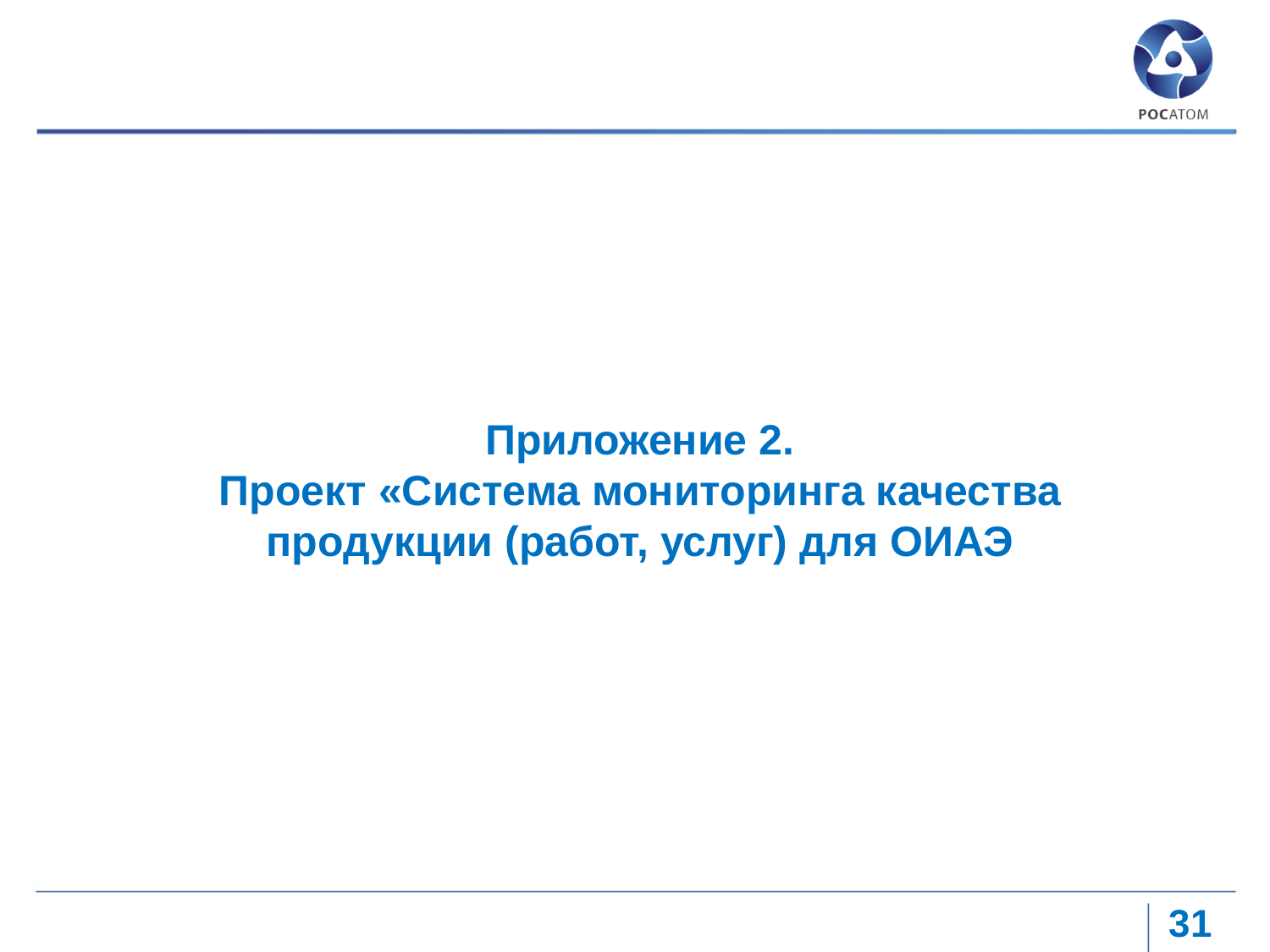

Приложение 2.
Проект «Система мониторинга качества продукции (работ, услуг) для ОИАЭ
31